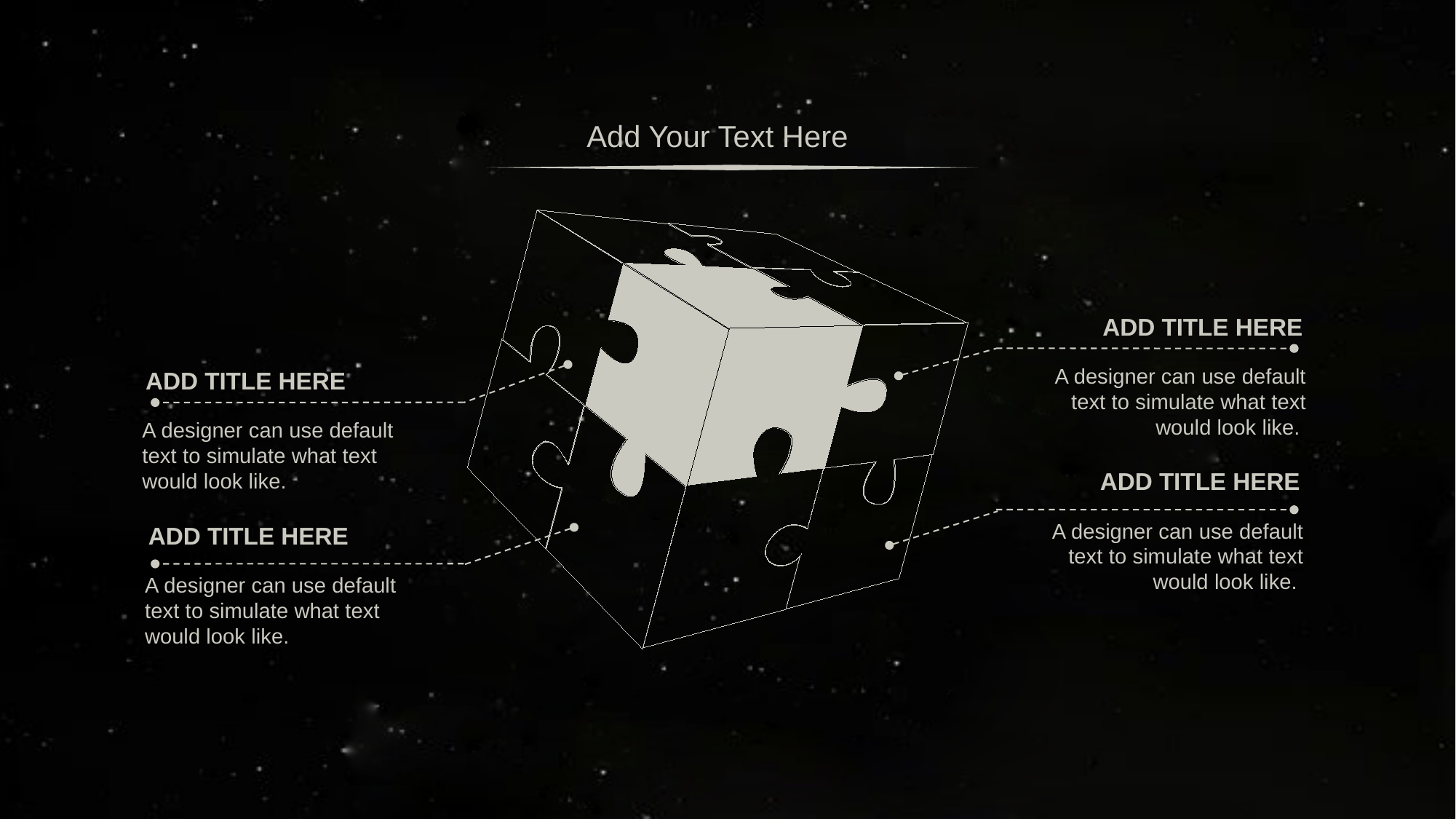

Add Your Text Here

ADD TITLE HERE

A designer can use default text to simulate what text would look like.
ADD TITLE HERE

A designer can use default text to simulate what text would look like.

ADD TITLE HERE

A designer can use default text to simulate what text would look like.

ADD TITLE HERE
A designer can use default text to simulate what text would look like.